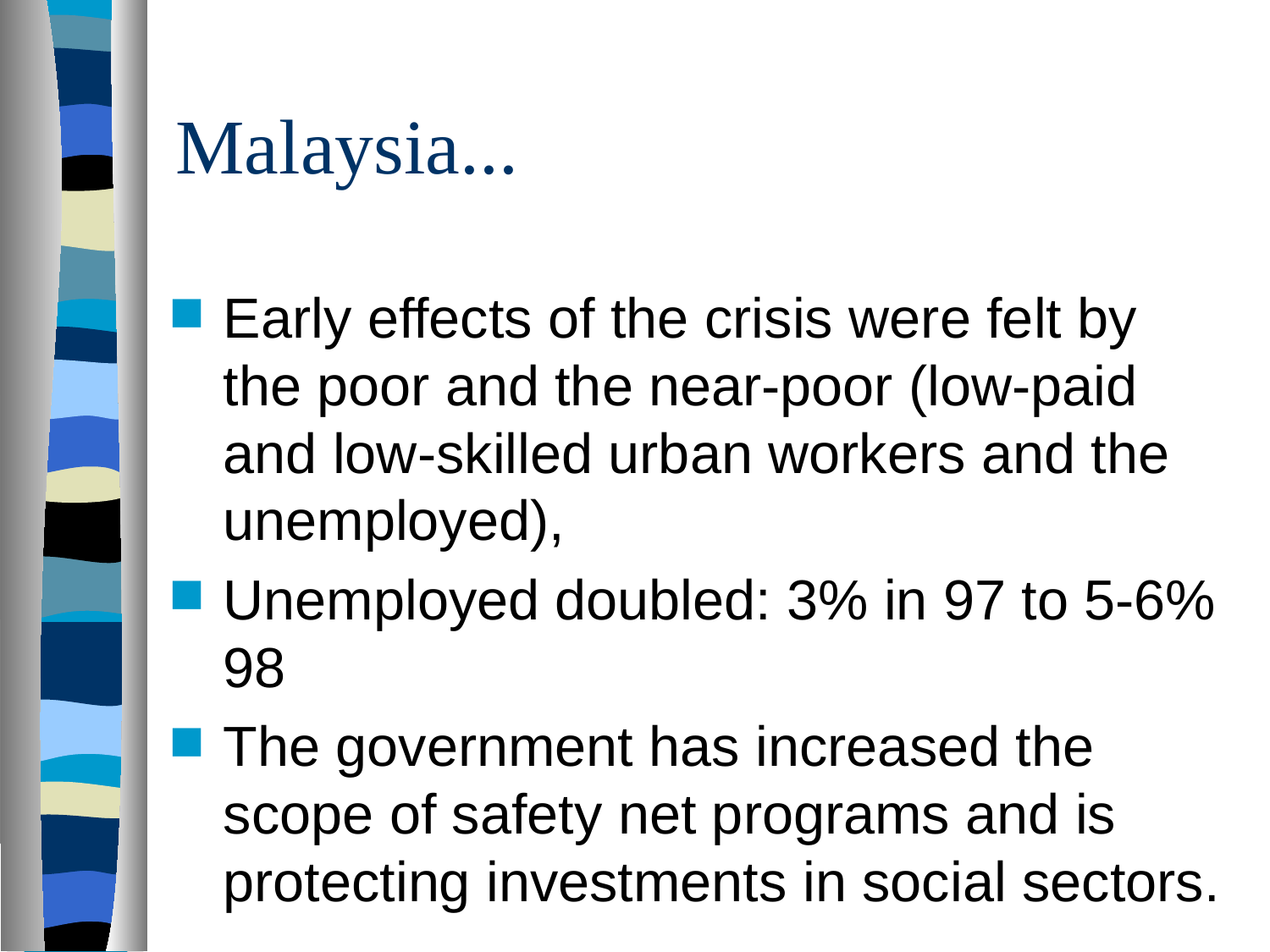

# Malaysia...
Early effects of the crisis were felt by the poor and the near-poor (low-paid and low-skilled urban workers and the unemployed),
Unemployed doubled: 3% in 97 to 5-6% 98
The government has increased the scope of safety net programs and is protecting investments in social sectors.